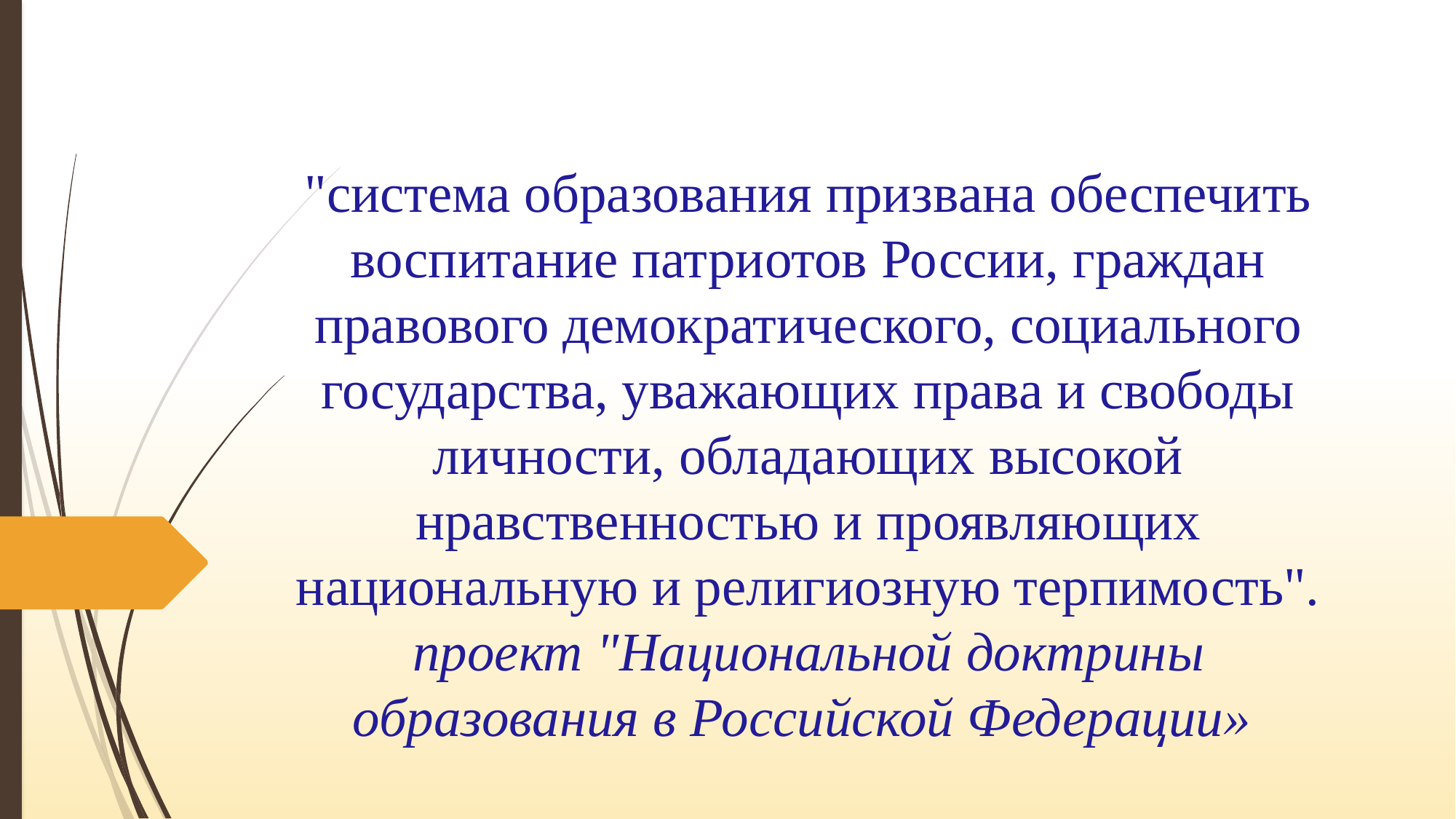

# "система образования призвана обеспечить воспитание патриотов России, граждан правового демократического, социального государства, уважающих права и свободы личности, обладающих высокой нравственностью и проявляющих национальную и религиозную терпимость". проект "Национальной доктрины образования в Российской Федерации»